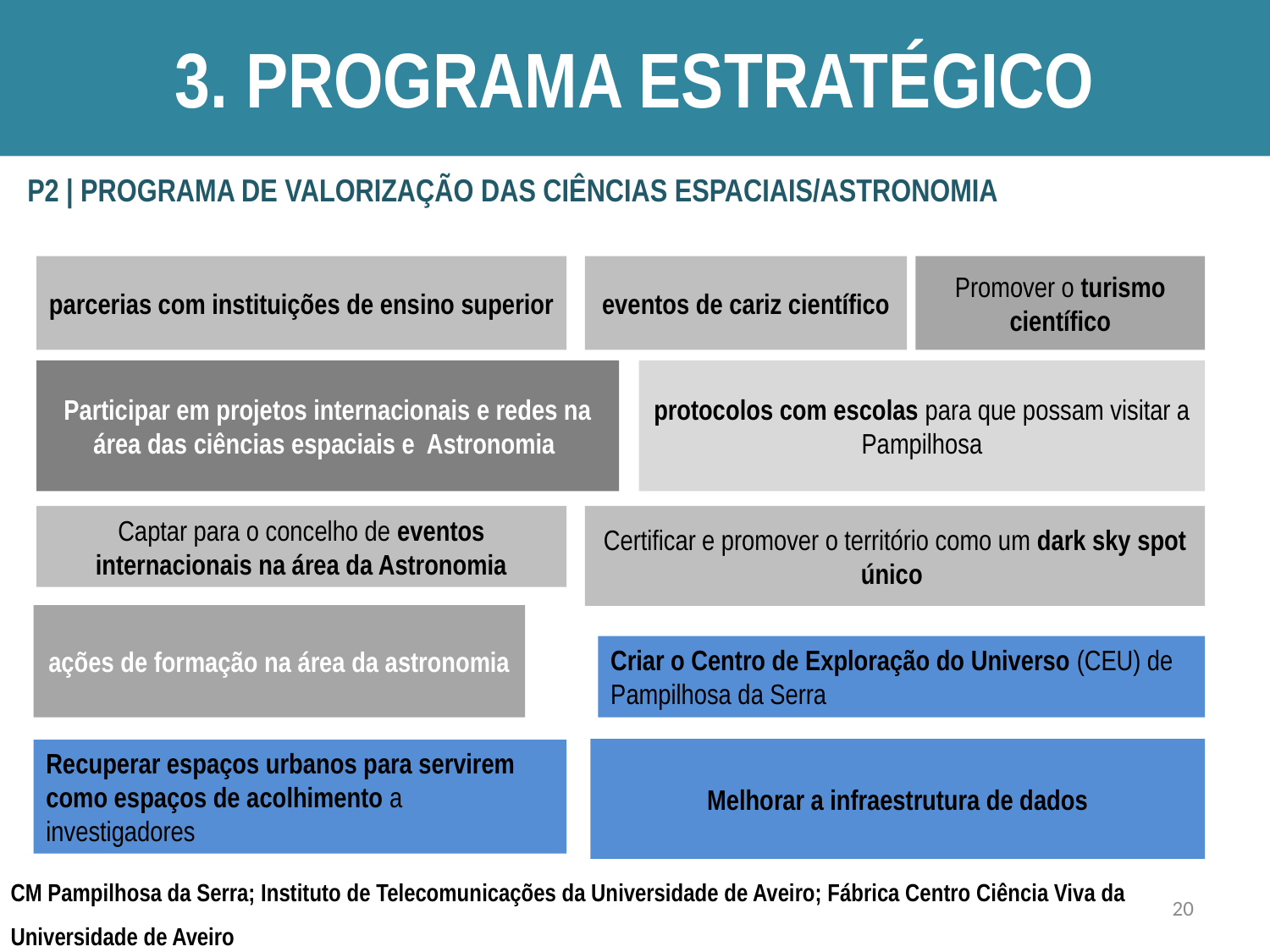

# 3. Programa Estratégico
| P2 | PROGRAMA DE VALORIZAÇÃO DAS CIÊNCIAS ESPACIAIS/ASTRONOMIA |
| --- |
parcerias com instituições de ensino superior
eventos de cariz científico
Promover o turismo científico
Participar em projetos internacionais e redes na área das ciências espaciais e  Astronomia
protocolos com escolas para que possam visitar a Pampilhosa
Certificar e promover o território como um dark sky spot único
Captar para o concelho de eventos internacionais na área da Astronomia
ações de formação na área da astronomia
Criar o Centro de Exploração do Universo (CEU) de Pampilhosa da Serra
Melhorar a infraestrutura de dados
Recuperar espaços urbanos para servirem como espaços de acolhimento a investigadores
CM Pampilhosa da Serra; Instituto de Telecomunicações da Universidade de Aveiro; Fábrica Centro Ciência Viva da Universidade de Aveiro
20